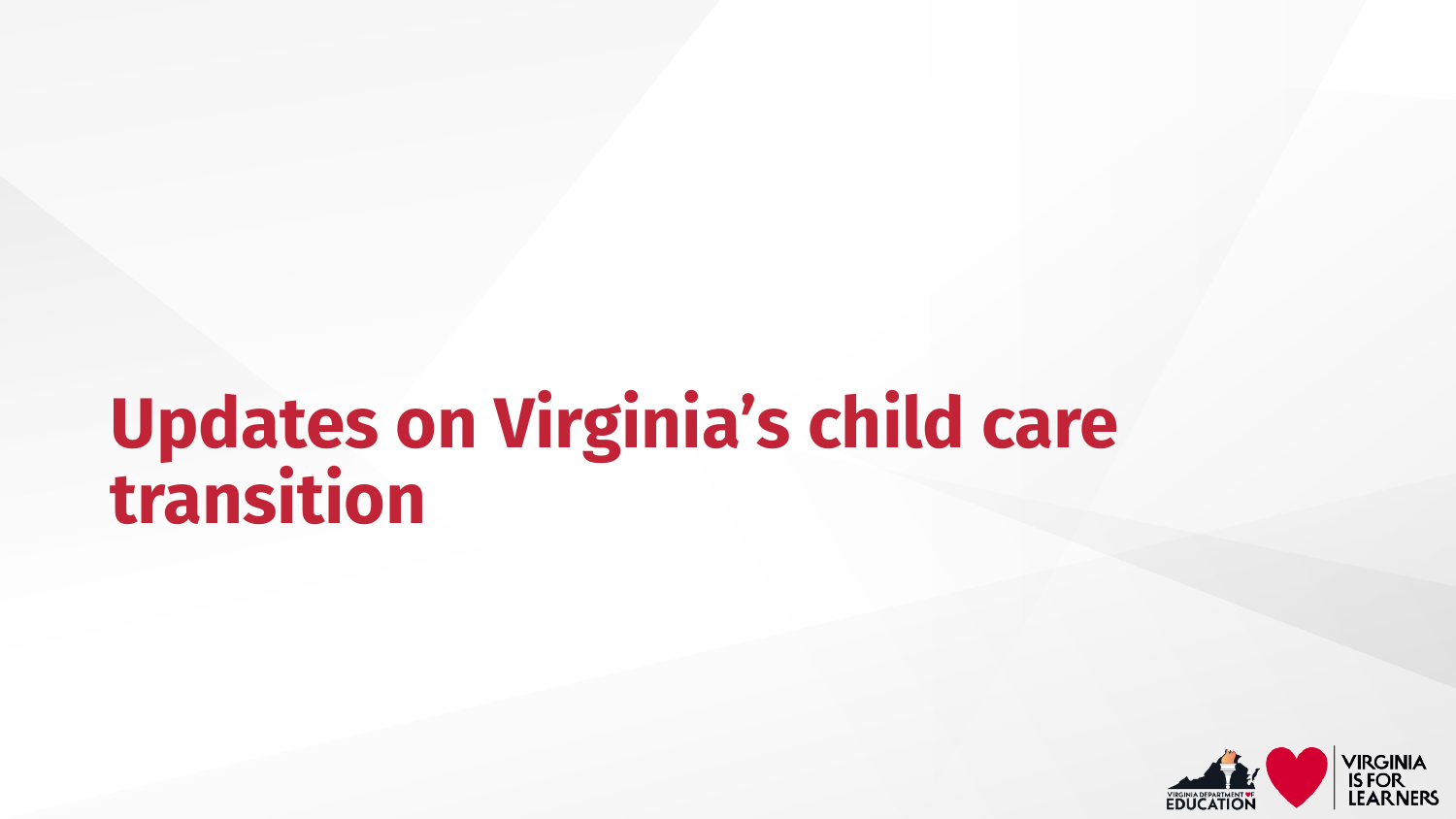

# Updates on Virginia’s child care transition